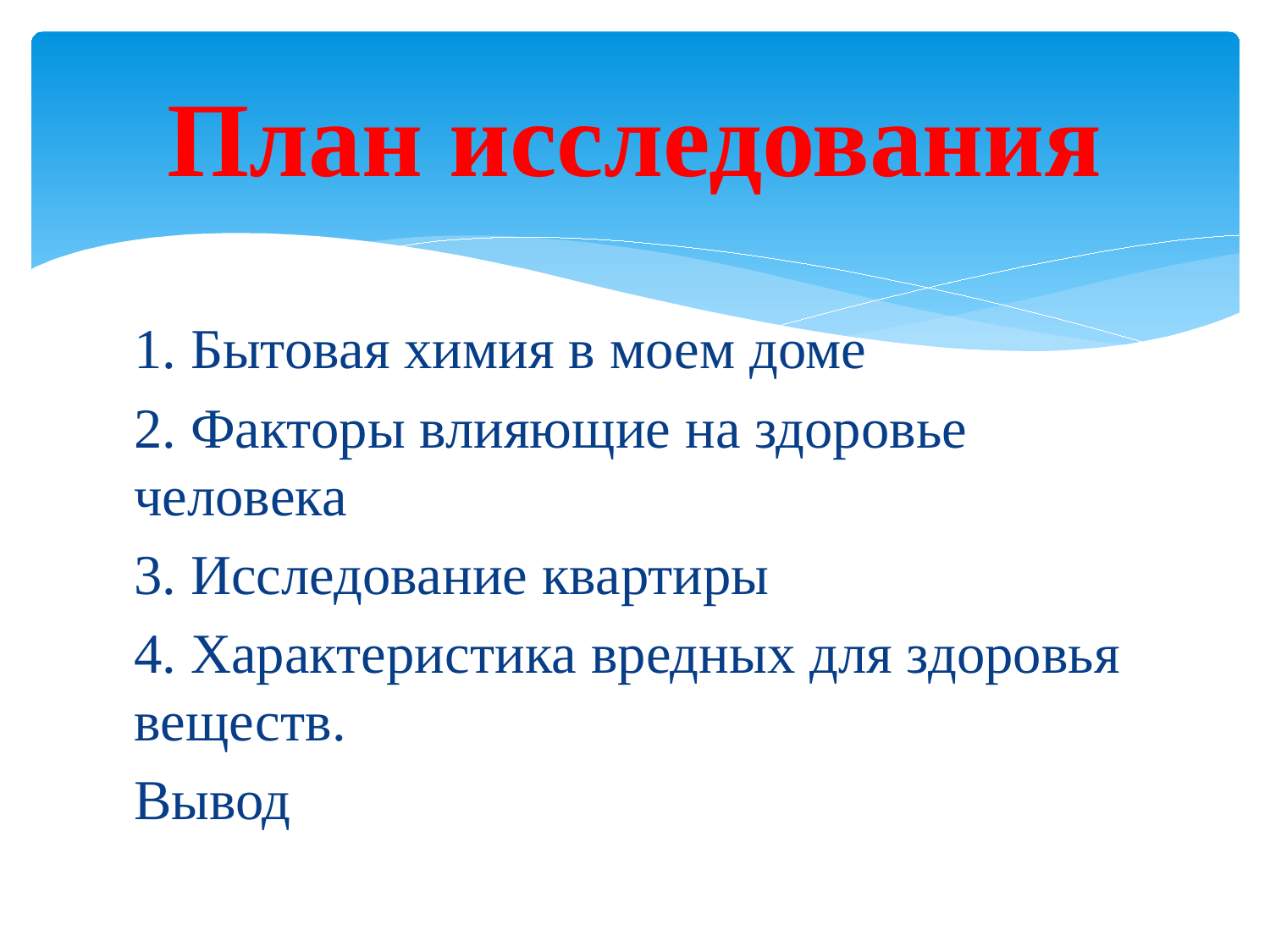

# План исследования
1. Бытовая химия в моем доме
2. Факторы влияющие на здоровье человека
3. Исследование квартиры
4. Характеристика вредных для здоровья веществ.
Вывод